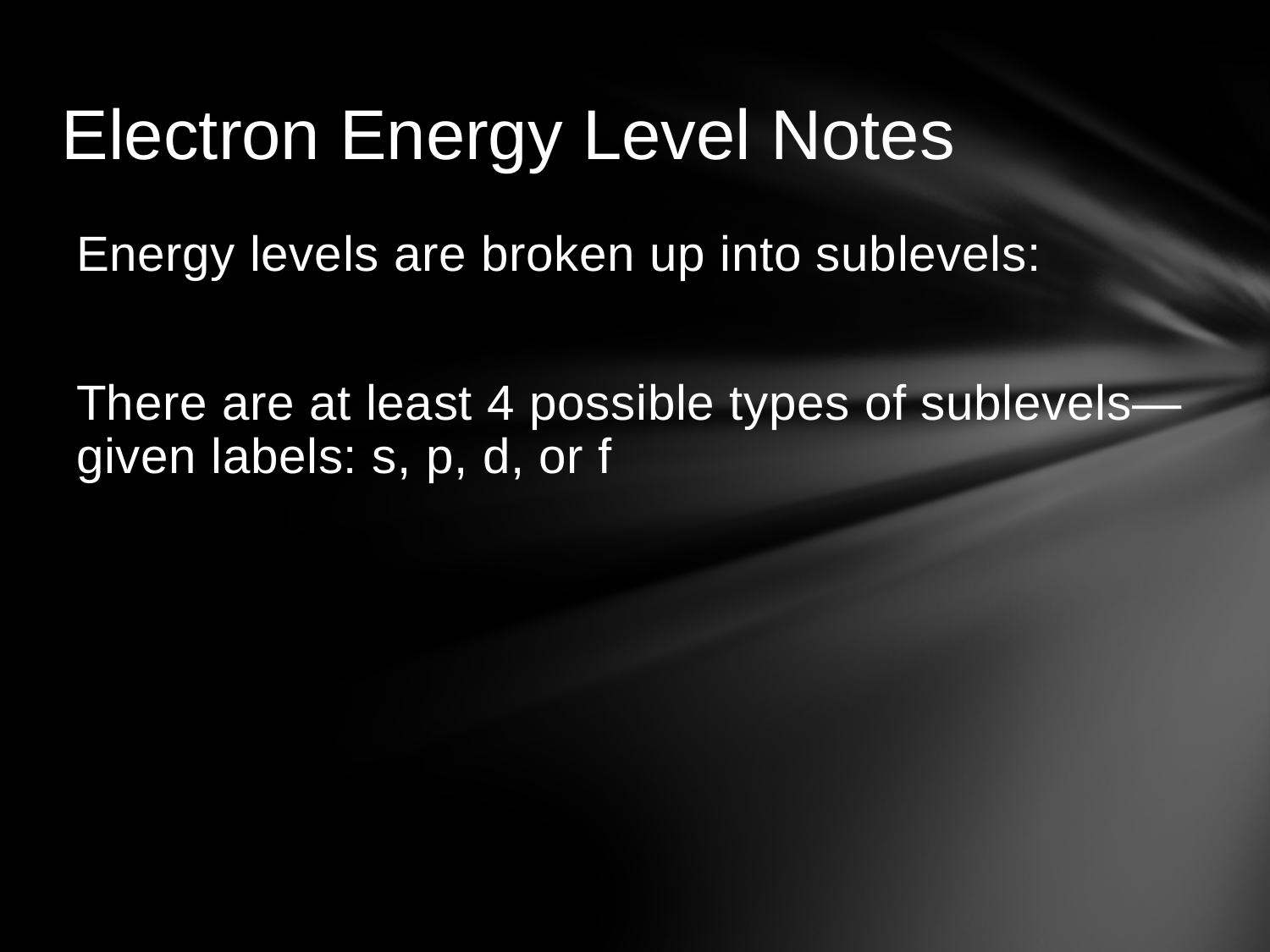

# Electron Energy Level Notes
Energy levels are broken up into sublevels:

There are at least 4 possible types of sublevels—given labels: s, p, d, or f